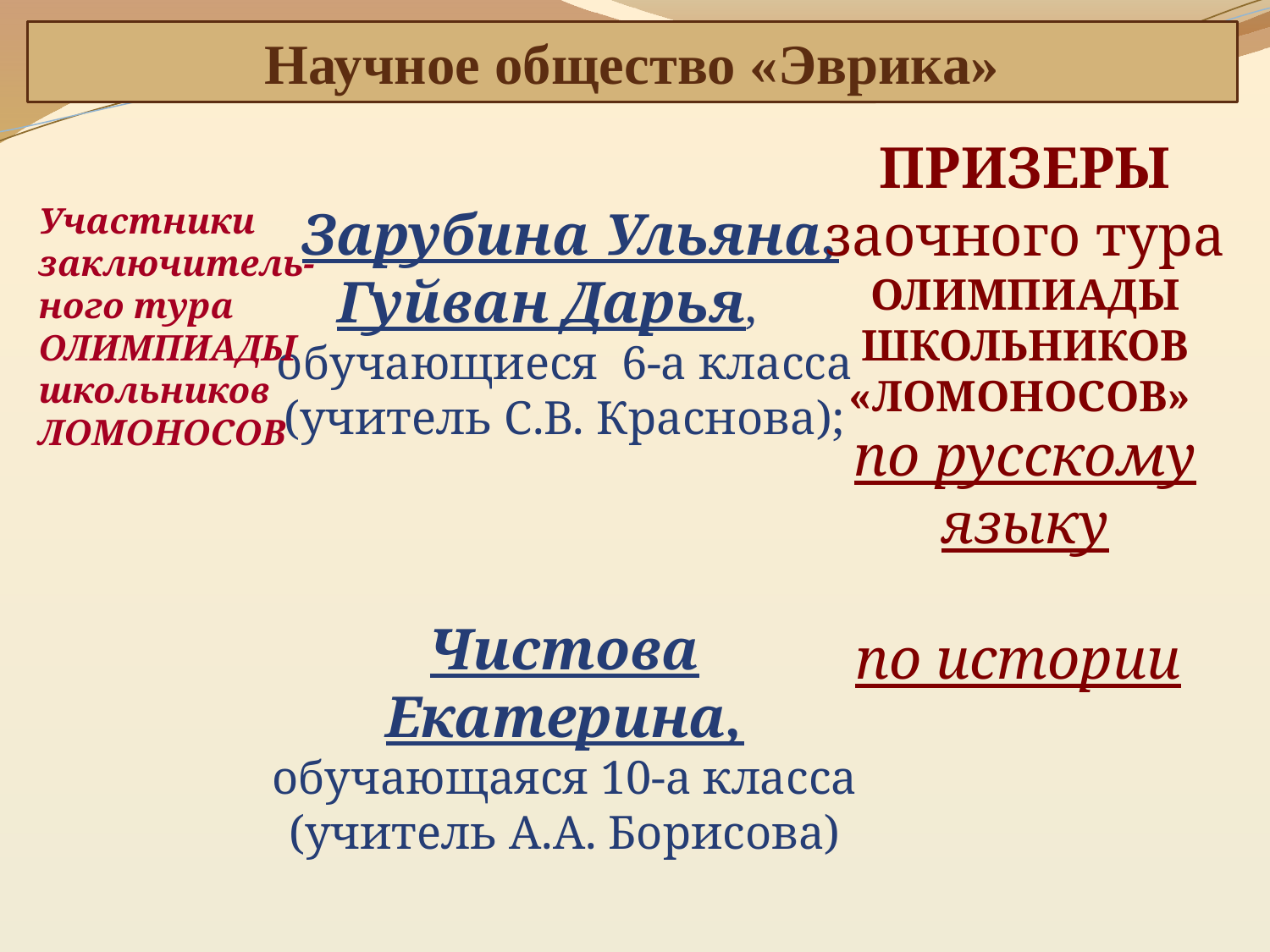

Научное общество «Эврика»

 Зарубина Ульяна, Гуйван Дарья,    обучающиеся  6-а класса (учитель С.В. Краснова);

Чистова Екатерина, обучающаяся 10-а класса (учитель А.А. Борисова)

ПРИЗЕРЫ
заочного тура ОЛИМПИАДЫ ШКОЛЬНИКОВ «ЛОМОНОСОВ»
по русскому языку

по истории
Участники заключитель-ного тура
ОЛИМПИАДЫ школьников ЛОМОНОСОВ